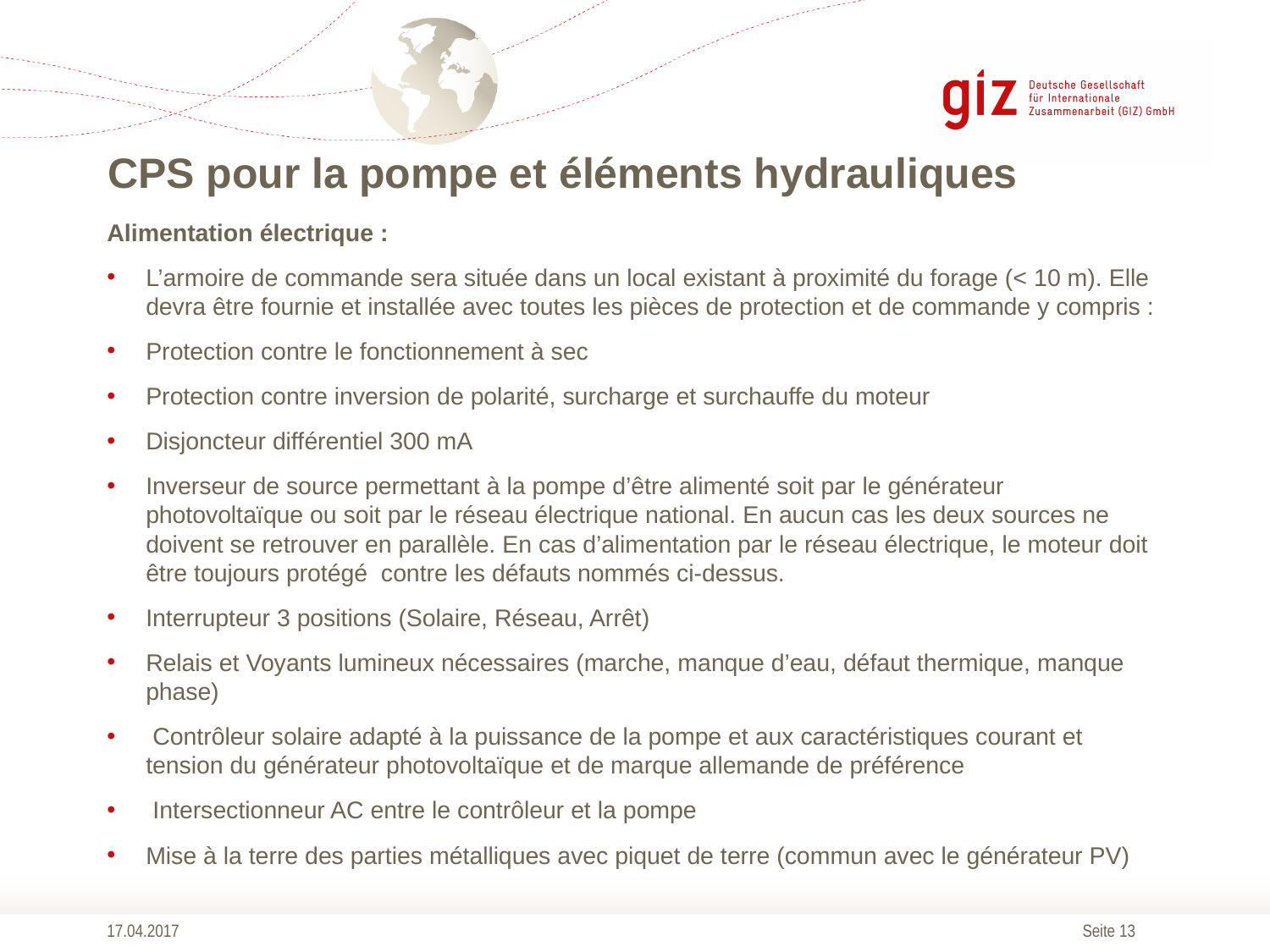

# CPS pour la pompe et éléments hydrauliques
Alimentation électrique :
L’armoire de commande sera située dans un local existant à proximité du forage (< 10 m). Elle devra être fournie et installée avec toutes les pièces de protection et de commande y compris :
Protection contre le fonctionnement à sec
Protection contre inversion de polarité, surcharge et surchauffe du moteur
Disjoncteur différentiel 300 mA
Inverseur de source permettant à la pompe d’être alimenté soit par le générateur photovoltaïque ou soit par le réseau électrique national. En aucun cas les deux sources ne doivent se retrouver en parallèle. En cas d’alimentation par le réseau électrique, le moteur doit être toujours protégé  contre les défauts nommés ci-dessus.
Interrupteur 3 positions (Solaire, Réseau, Arrêt)
Relais et Voyants lumineux nécessaires (marche, manque d’eau, défaut thermique, manque phase)
 Contrôleur solaire adapté à la puissance de la pompe et aux caractéristiques courant et tension du générateur photovoltaïque et de marque allemande de préférence
 Intersectionneur AC entre le contrôleur et la pompe
Mise à la terre des parties métalliques avec piquet de terre (commun avec le générateur PV)
17.04.2017